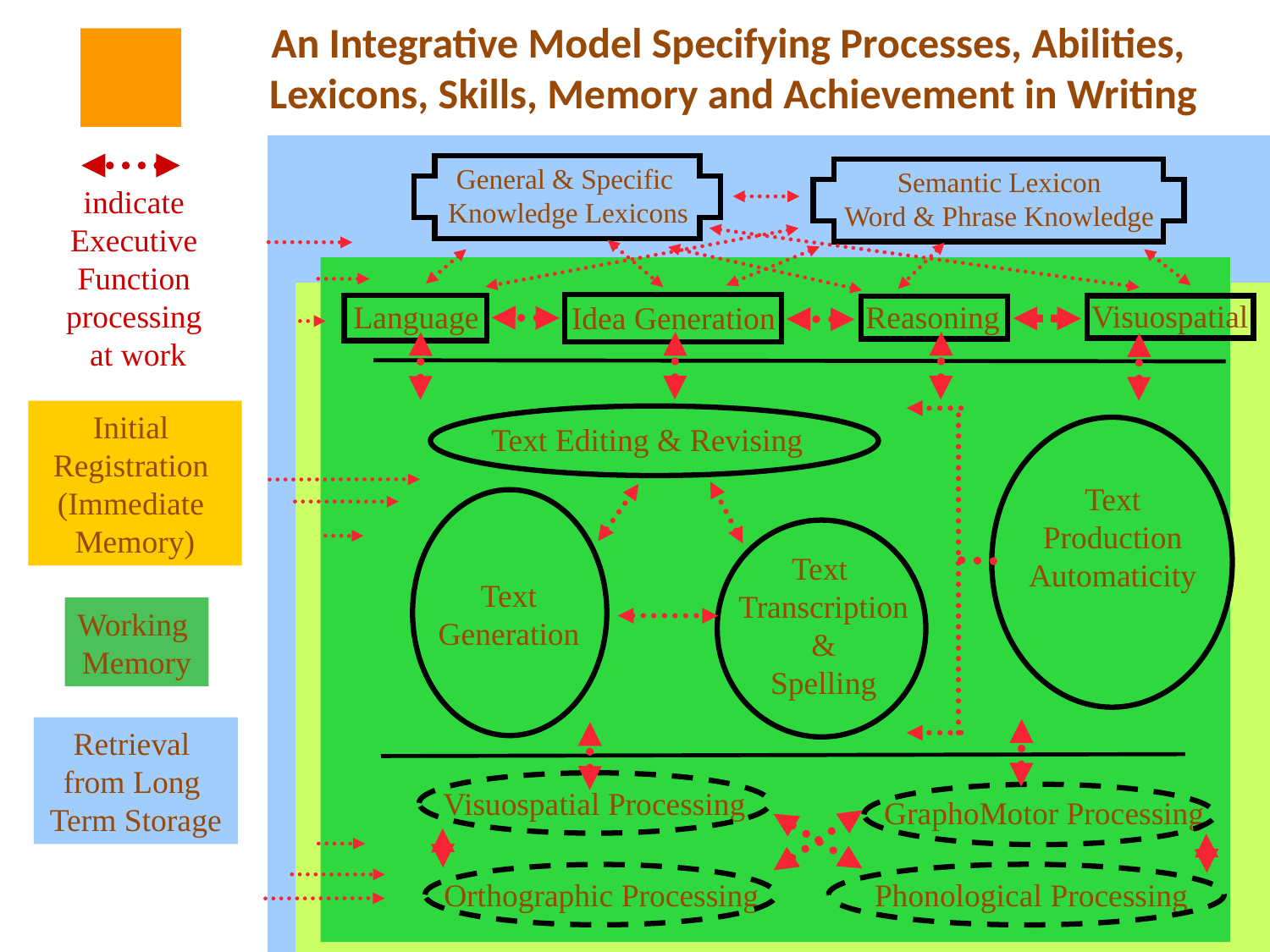

An Integrative Model Specifying Processes, Abilities,
Lexicons, Skills, Memory and Achievement in Writing

indicate
Executive
Function
processing
at work

General & Specific
Knowledge Lexicons

Semantic Lexicon
Word & Phrase Knowledge

Visuospatial

Language

Reasoning

Idea Generation

Initial
Registration
(Immediate
Memory)

Text Editing & Revising

Text
Production
Automaticity

Text
Generation

Text
Transcription
&
Spelling
Working
Memory
Retrieval
from Long
Term Storage

Visuospatial Processing

GraphoMotor Processing

Phonological Processing

Orthographic Processing
Copyright © 2007 George McCloskey, Ph.D.
119